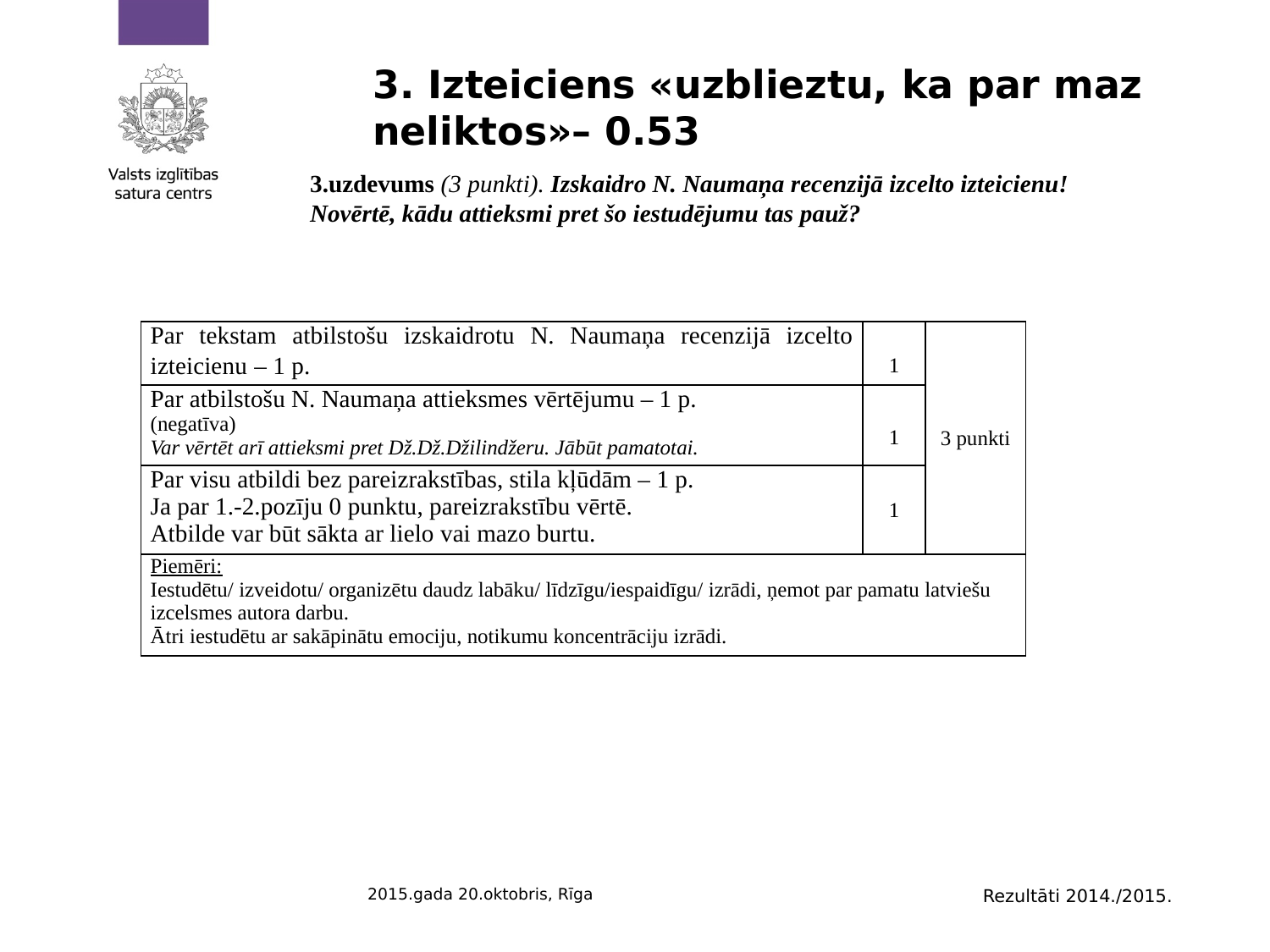

# 3. Izteiciens «uzblieztu, ka par maz neliktos»– 0.53
3.uzdevums (3 punkti). Izskaidro N. Naumaņa recenzijā izcelto izteicienu! Novērtē, kādu attieksmi pret šo iestudējumu tas pauž?
| Par tekstam atbilstošu izskaidrotu N. Naumaņa recenzijā izcelto izteicienu – 1 p. | 1 | 3 punkti |
| --- | --- | --- |
| Par atbilstošu N. Naumaņa attieksmes vērtējumu – 1 p. (negatīva) Var vērtēt arī attieksmi pret Dž.Dž.Džilindžeru. Jābūt pamatotai. | 1 |  |
| Par visu atbildi bez pareizrakstības, stila kļūdām – 1 p. Ja par 1.-2.pozīju 0 punktu, pareizrakstību vērtē. Atbilde var būt sākta ar lielo vai mazo burtu. | 1 |  |
| Piemēri: Iestudētu/ izveidotu/ organizētu daudz labāku/ līdzīgu/iespaidīgu/ izrādi, ņemot par pamatu latviešu izcelsmes autora darbu. Ātri iestudētu ar sakāpinātu emociju, notikumu koncentrāciju izrādi. |  |  |
2015.gada 20.oktobris, Rīga
Rezultāti 2014./2015.